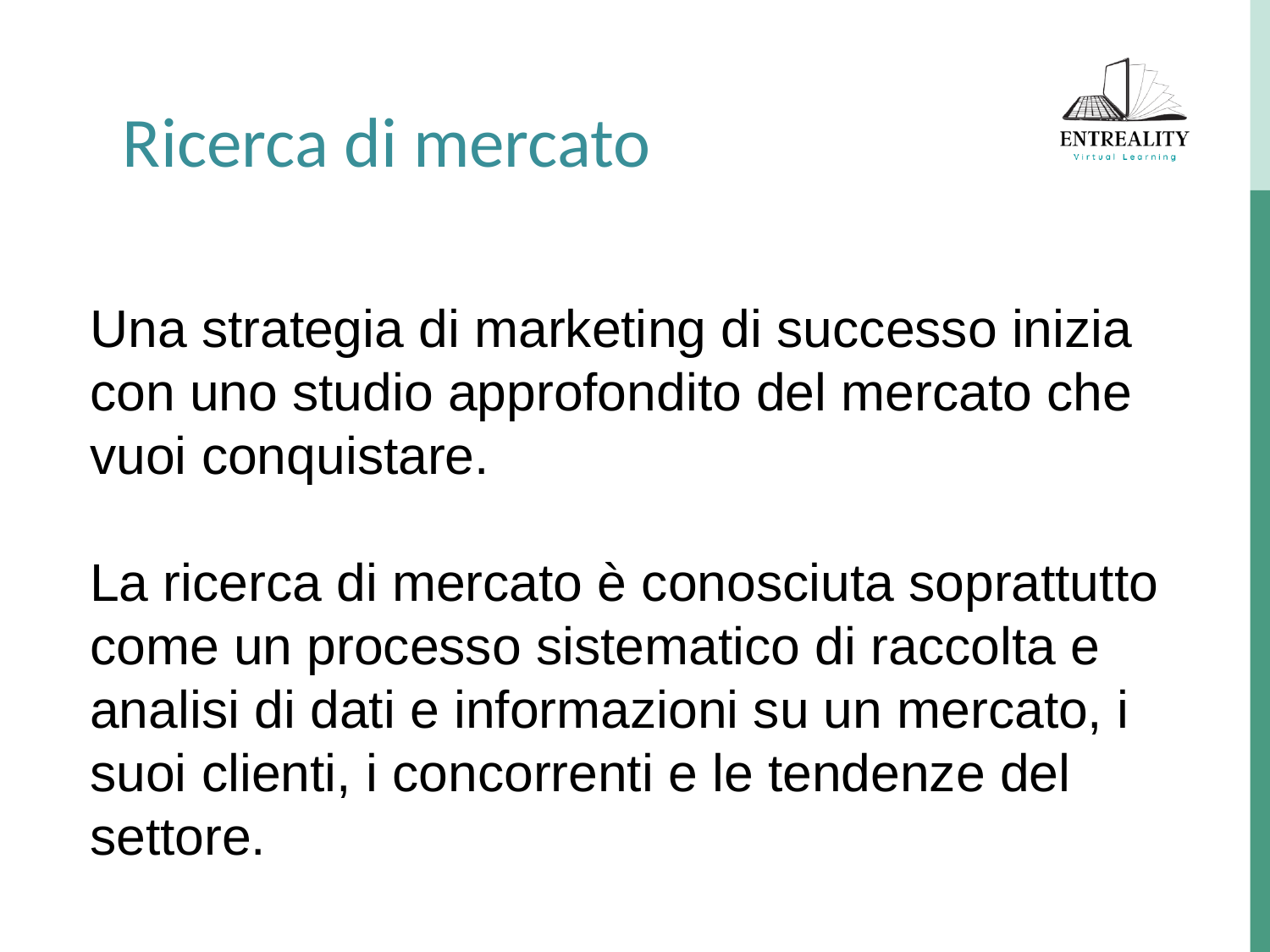

Ricerca di mercato
Una strategia di marketing di successo inizia con uno studio approfondito del mercato che vuoi conquistare.

La ricerca di mercato è conosciuta soprattutto come un processo sistematico di raccolta e analisi di dati e informazioni su un mercato, i suoi clienti, i concorrenti e le tendenze del settore.